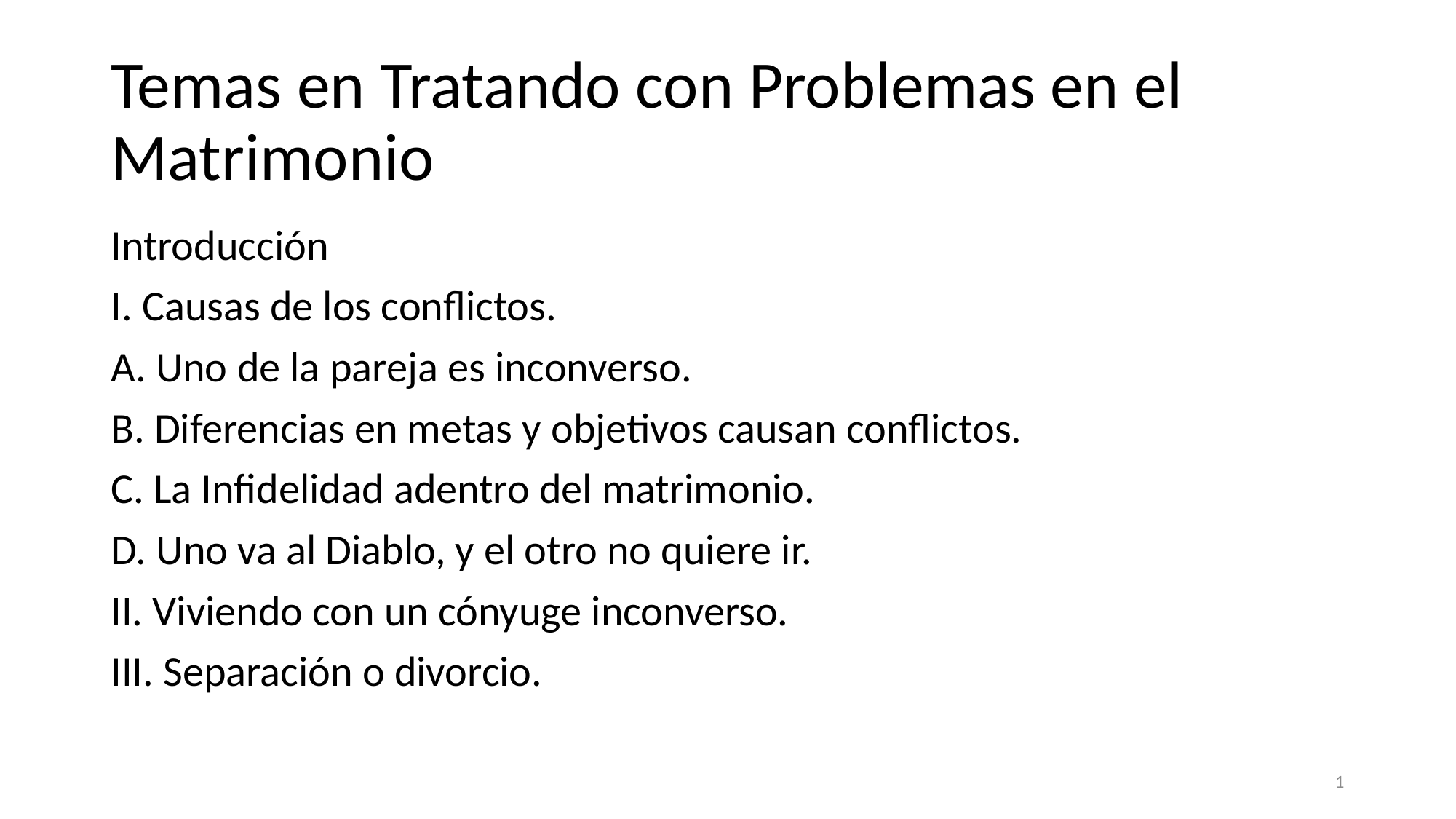

# Temas en Tratando con Problemas en el Matrimonio
Introducción
I. Causas de los conflictos.
A. Uno de la pareja es inconverso.
B. Diferencias en metas y objetivos causan conflictos.
C. La Infidelidad adentro del matrimonio.
D. Uno va al Diablo, y el otro no quiere ir.
II. Viviendo con un cónyuge inconverso.
III. Separación o divorcio.
1